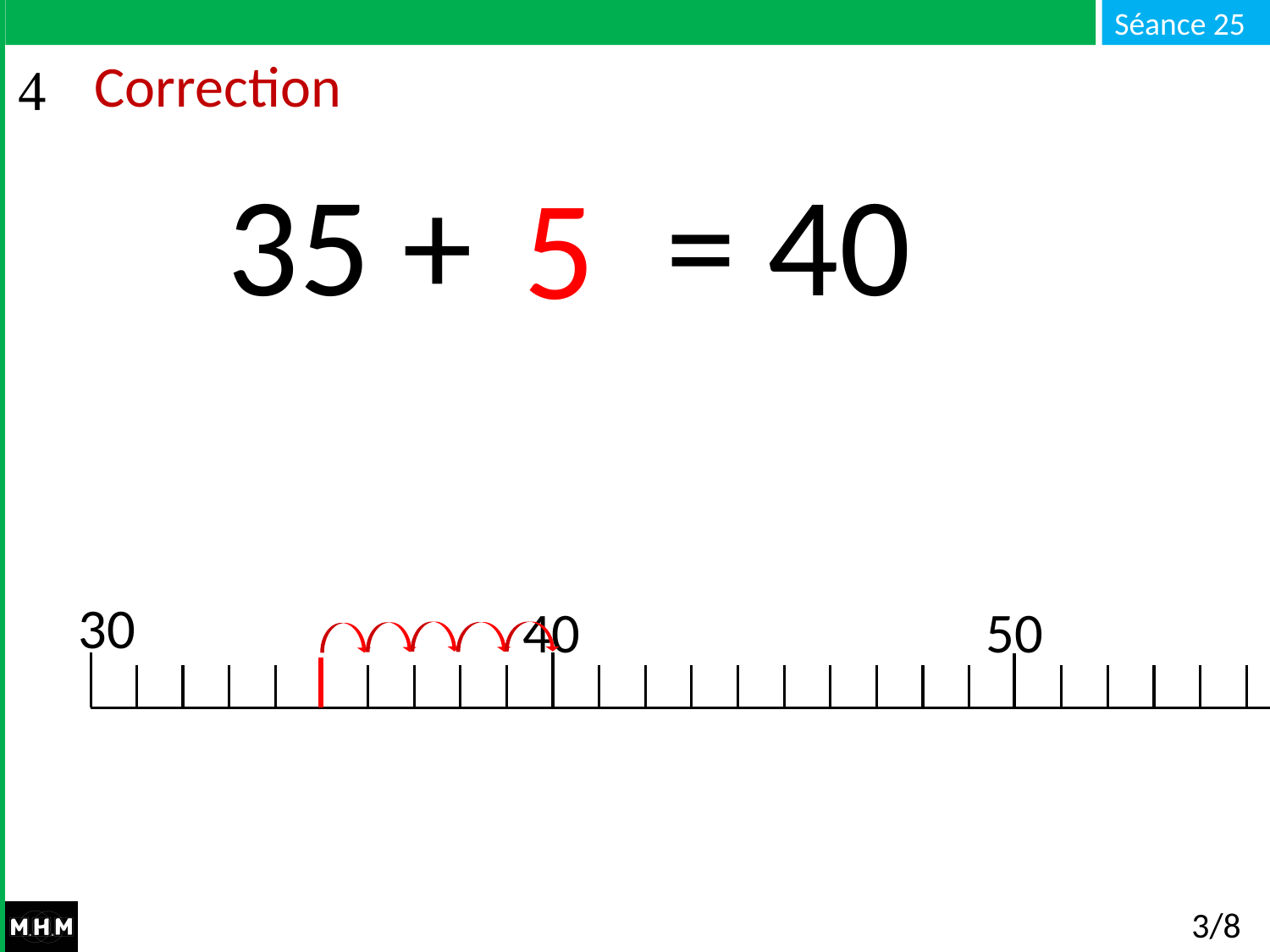

# Correction
 35 + …  = 40
5
30
50
40

3/8